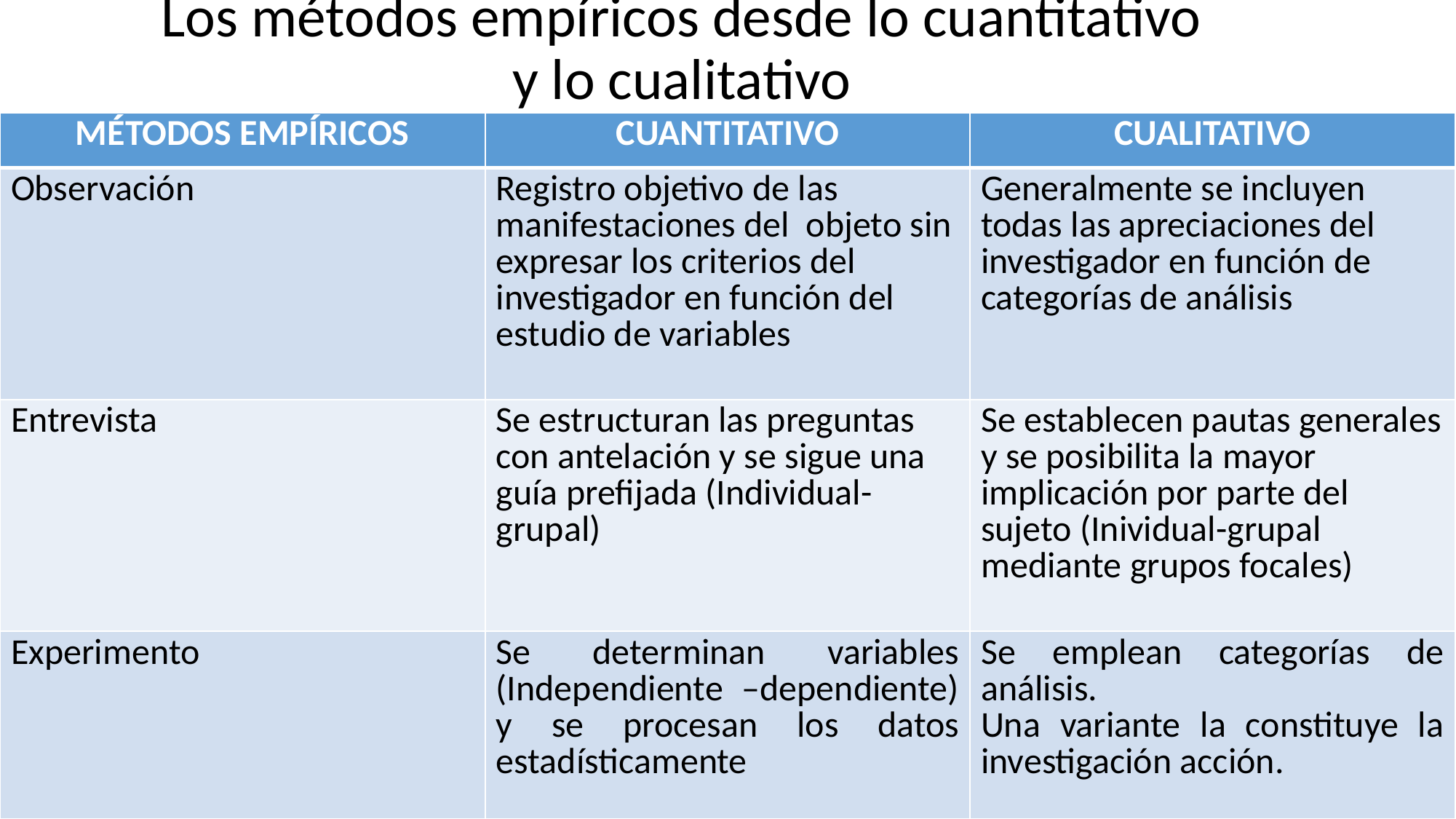

# Los métodos empíricos desde lo cuantitativo y lo cualitativo
| MÉTODOS EMPÍRICOS | CUANTITATIVO | CUALITATIVO |
| --- | --- | --- |
| Observación | Registro objetivo de las manifestaciones del objeto sin expresar los criterios del investigador en función del estudio de variables | Generalmente se incluyen todas las apreciaciones del investigador en función de categorías de análisis |
| Entrevista | Se estructuran las preguntas con antelación y se sigue una guía prefijada (Individual-grupal) | Se establecen pautas generales y se posibilita la mayor implicación por parte del sujeto (Inividual-grupal mediante grupos focales) |
| Experimento | Se determinan variables (Independiente –dependiente) y se procesan los datos estadísticamente | Se emplean categorías de análisis. Una variante la constituye la investigación acción. |